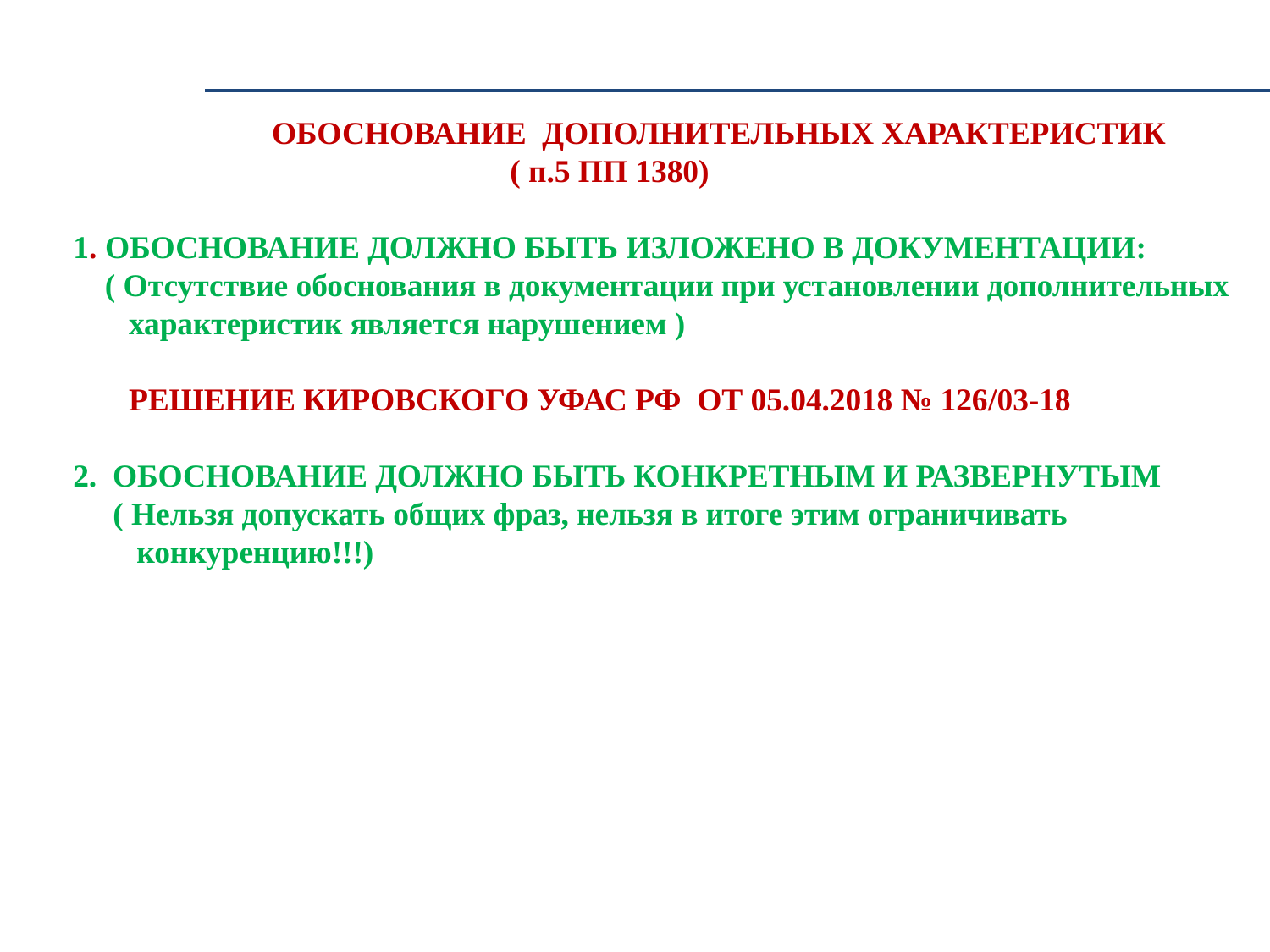

ОБОСНОВАНИЕ  ДОПОЛНИТЕЛЬНЫХ ХАРАКТЕРИСТИК
                                                              ( п.5 ПП 1380)

       1. ОБОСНОВАНИЕ ДОЛЖНО БЫТЬ ИЗЛОЖЕНО В ДОКУМЕНТАЦИИ:
           ( Отсутствие обоснования в документации при установлении дополнительных
              характеристик является нарушением )

              РЕШЕНИЕ КИРОВСКОГО УФАС РФ  ОТ 05.04.2018 № 126/03-18

       2.  ОБОСНОВАНИЕ ДОЛЖНО БЫТЬ КОНКРЕТНЫМ И РАЗВЕРНУТЫМ
            ( Нельзя допускать общих фраз, нельзя в итоге этим ограничивать
               конкуренцию!!!)